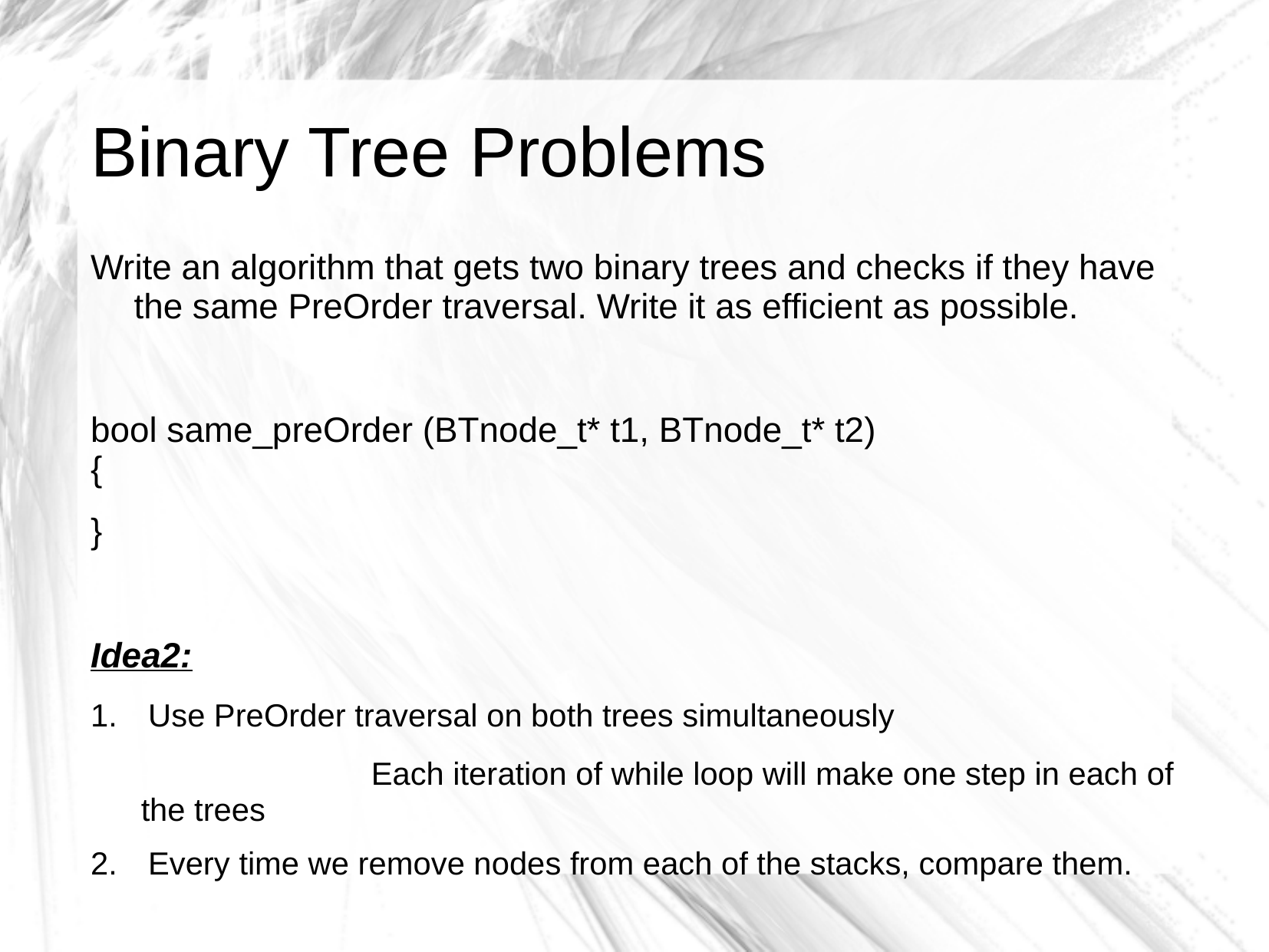

# Binary Tree Problems
Write an algorithm that gets two binary trees and checks if they have the same PreOrder traversal. Write it as efficient as possible.

bool same_preOrder (BTnode_t* t1, BTnode_t* t2)
{
}

Idea2:
Use PreOrder traversal on both trees simultaneously
		Each iteration of while loop will make one step in each of the trees
Every time we remove nodes from each of the stacks, compare them.